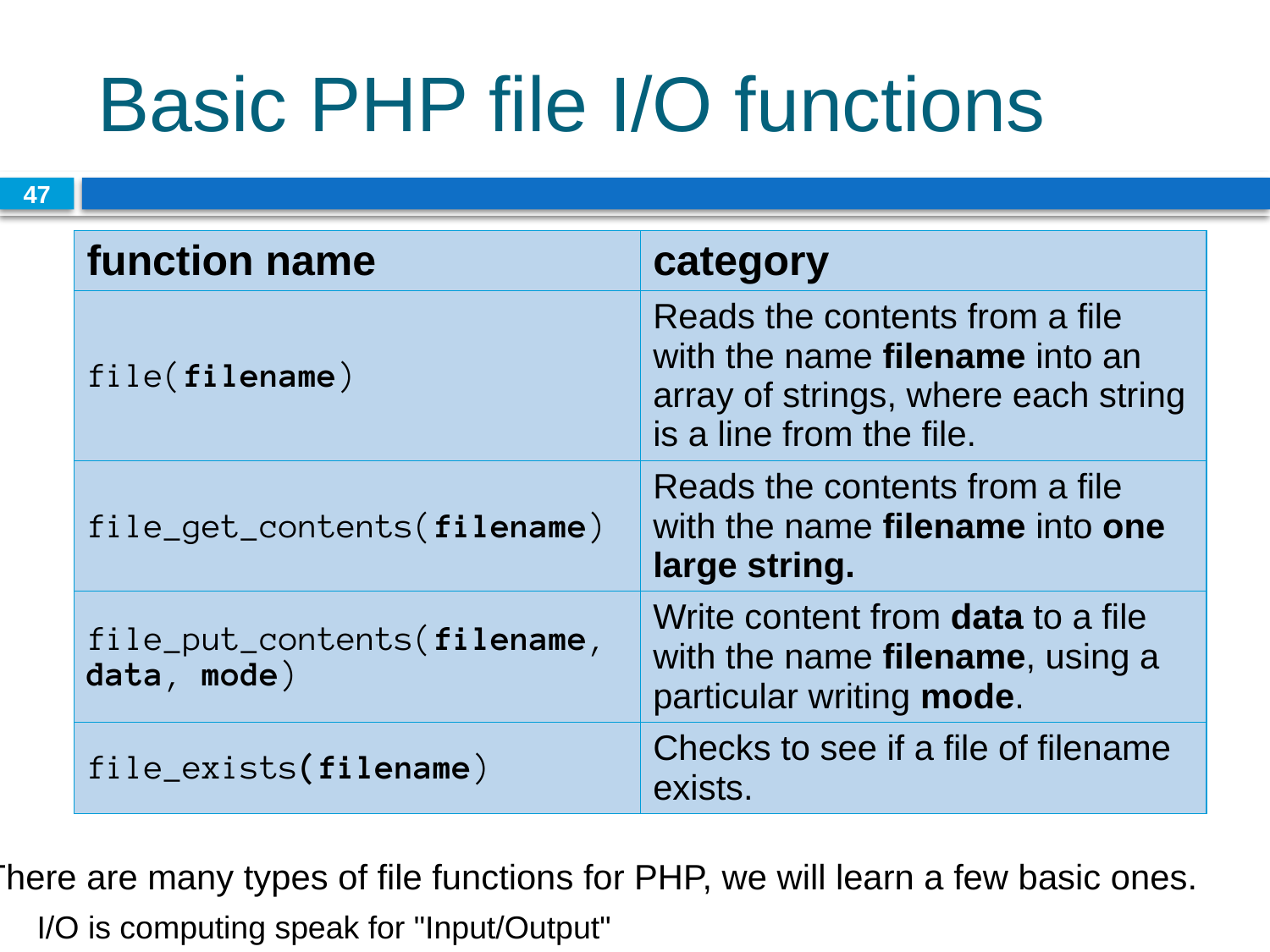

# Basic PHP file I/O functions
47
| function name | category |
| --- | --- |
| file(filename) | Reads the contents from a file with the name filename into an array of strings, where each string is a line from the file. |
| file\_get\_contents(filename) | Reads the contents from a file with the name filename into one large string. |
| file\_put\_contents(filename, data, mode) | Write content from data to a file with the name filename, using a particular writing mode. |
| file\_exists(filename) | Checks to see if a file of filename exists. |
There are many types of file functions for PHP, we will learn a few basic ones.
I/O is computing speak for "Input/Output"